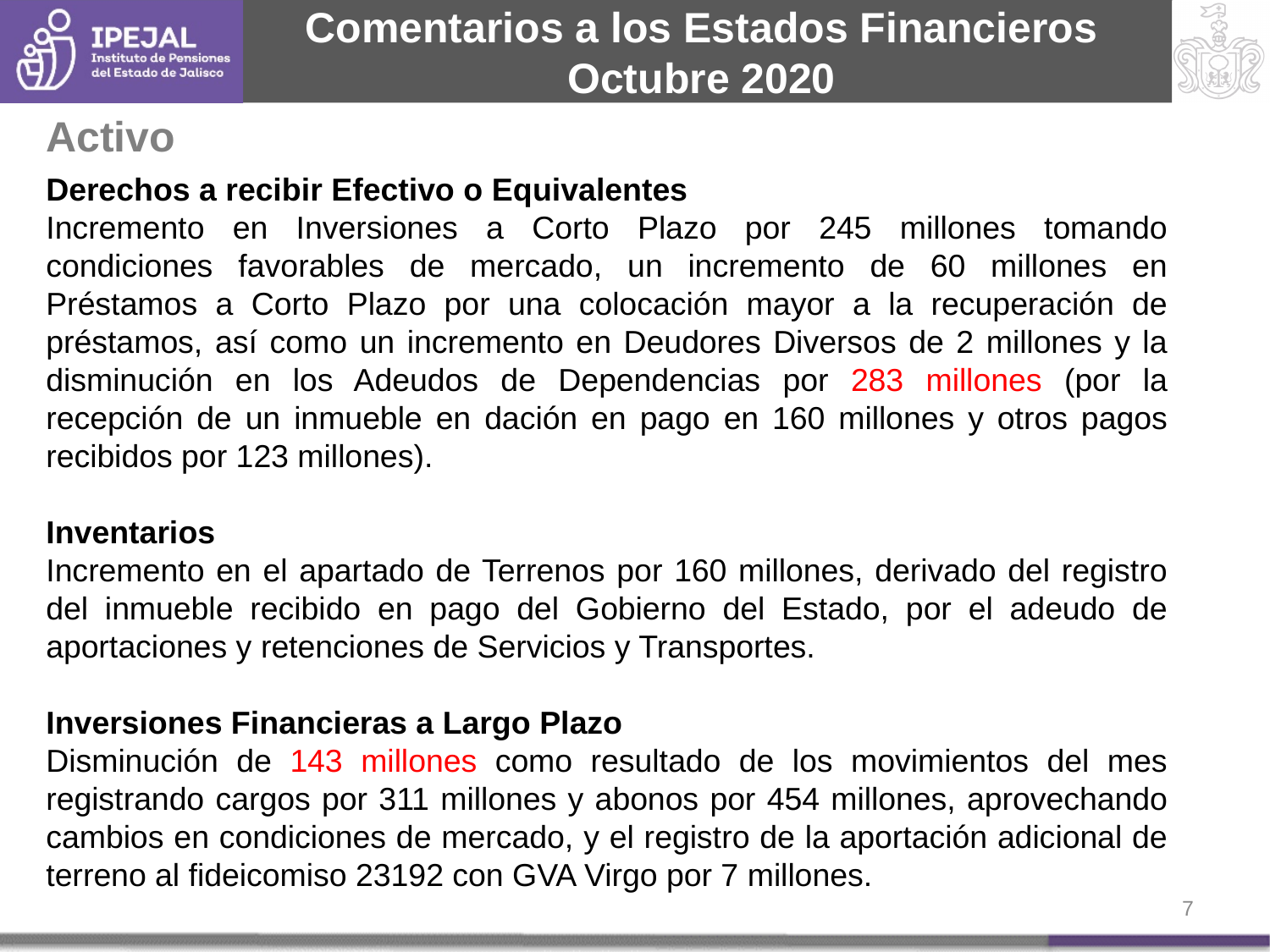

Comentarios a los Estados Financieros Octubre 2020
Activo
Derechos a recibir Efectivo o Equivalentes
Incremento en Inversiones a Corto Plazo por 245 millones tomando condiciones favorables de mercado, un incremento de 60 millones en Préstamos a Corto Plazo por una colocación mayor a la recuperación de préstamos, así como un incremento en Deudores Diversos de 2 millones y la disminución en los Adeudos de Dependencias por 283 millones (por la recepción de un inmueble en dación en pago en 160 millones y otros pagos recibidos por 123 millones).

Inventarios
Incremento en el apartado de Terrenos por 160 millones, derivado del registro del inmueble recibido en pago del Gobierno del Estado, por el adeudo de aportaciones y retenciones de Servicios y Transportes.

Inversiones Financieras a Largo Plazo
Disminución de 143 millones como resultado de los movimientos del mes registrando cargos por 311 millones y abonos por 454 millones, aprovechando cambios en condiciones de mercado, y el registro de la aportación adicional de terreno al fideicomiso 23192 con GVA Virgo por 7 millones.

7